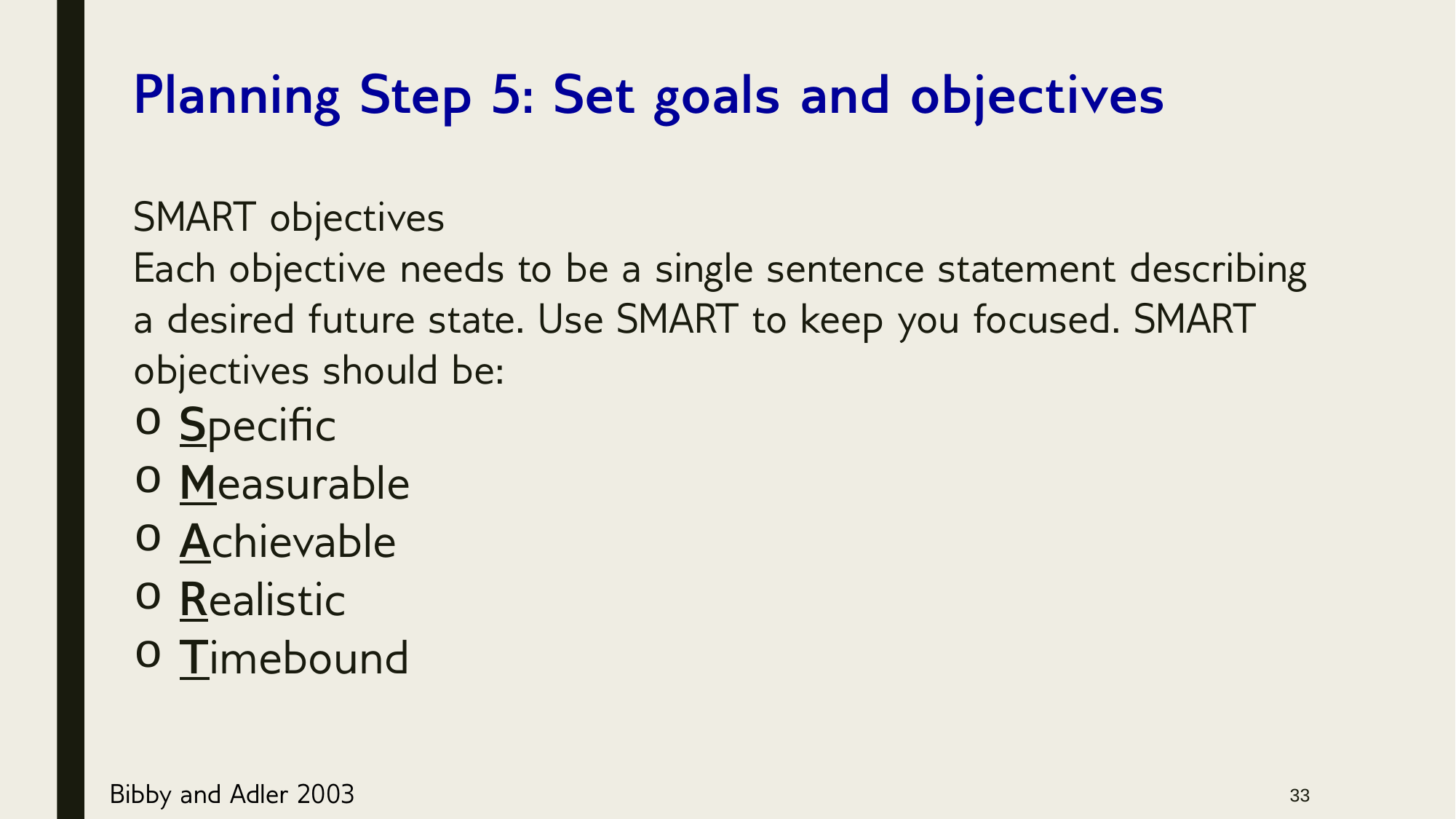

Planning Step 5: Set goals and objectives
SMART objectives
Each objective needs to be a single sentence statement describing a desired future state. Use SMART to keep you focused. SMART objectives should be:
Specific
Measurable
Achievable
Realistic
Timebound

Bibby and Adler 2003
33